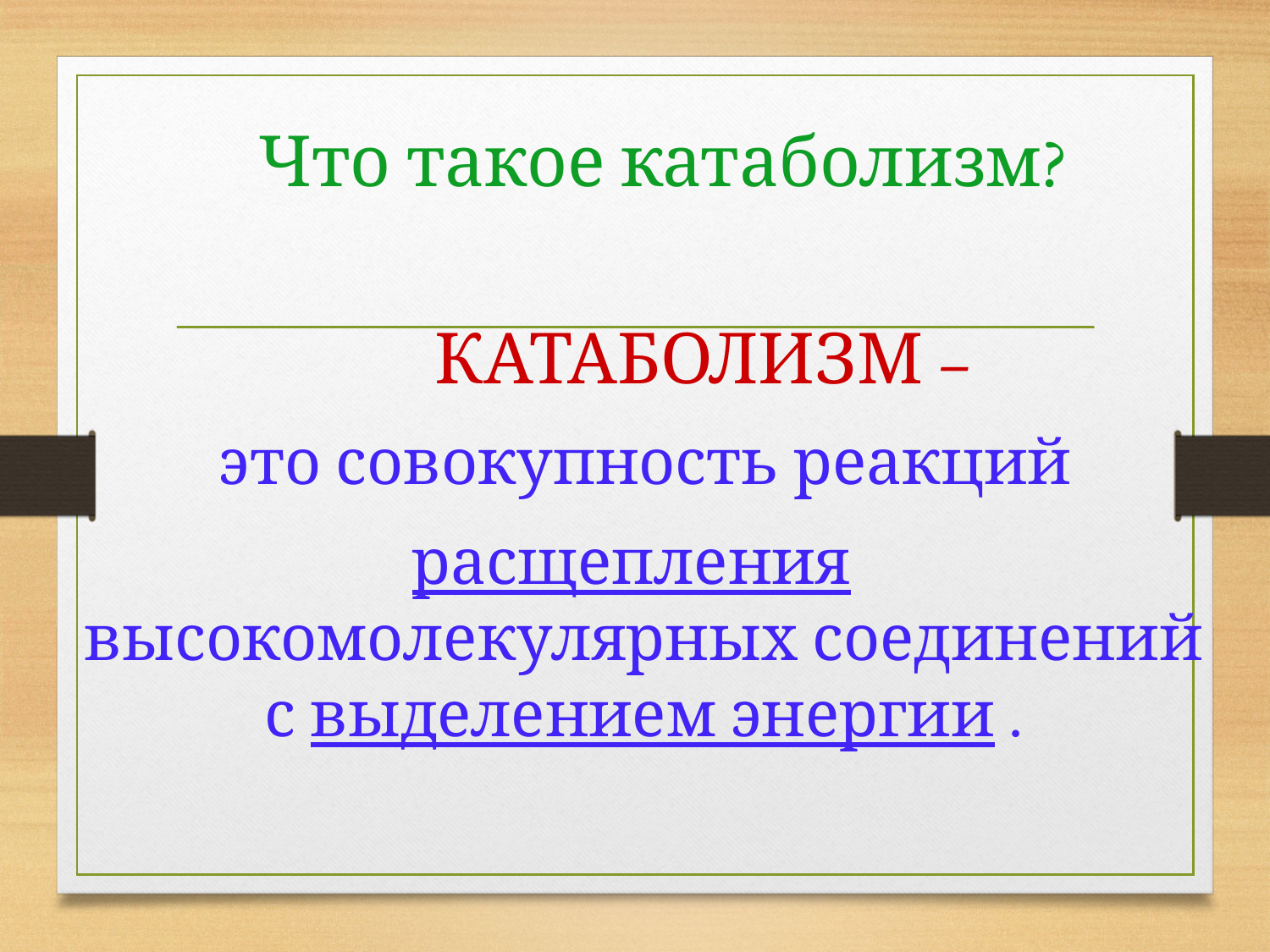

# Что такое катаболизм?
              КАТАБОЛИЗМ –
   это совокупность реакций
 расщепления высокомолекулярных соединений с выделением энергии .